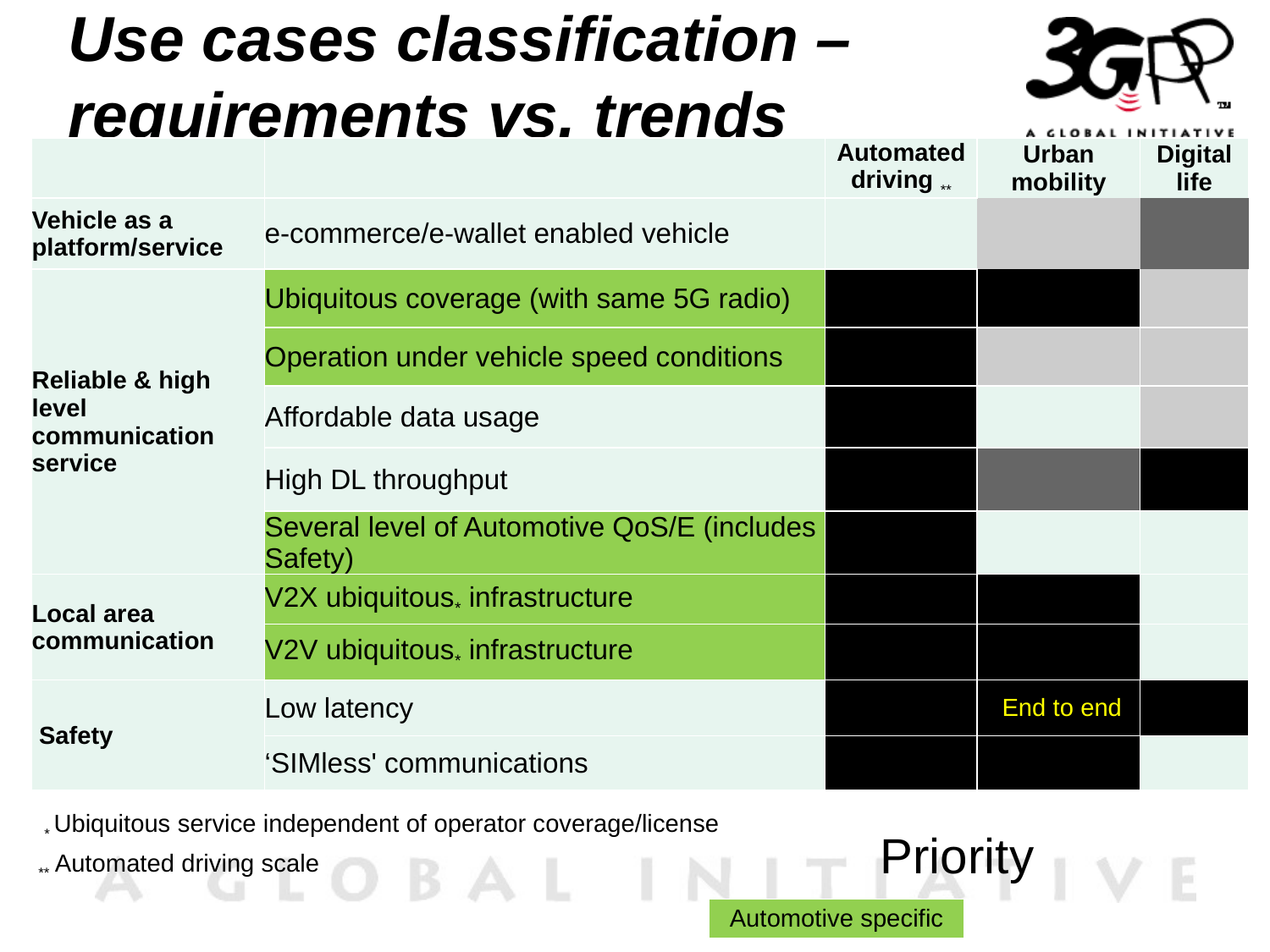

# Use cases classification – requirements vs. trends Detailed:
|  |  | Automated driving \*\* | Urban mobility | Digital life |
| --- | --- | --- | --- | --- |
| Vehicle as a platform/service | e-commerce/e-wallet enabled vehicle |  |  |  |
| Reliable & high level communication service | Ubiquitous coverage (with same 5G radio) |  |  |  |
|  | Operation under vehicle speed conditions |  |  |  |
|  | Affordable data usage |  |  |  |
|  | High DL throughput |  |  |  |
|  | Several level of Automotive QoS/E (includes Safety) |  |  |  |
| Local area communication | V2X ubiquitous\* infrastructure |  |  |  |
|  | V2V ubiquitous\* infrastructure |  |  |  |
| Safety | Low latency |  | End to end |  |
|  | ‘SIMless' communications |  |  |  |
* Ubiquitous service independent of operator coverage/license
Priority
** Automated driving scale
| Automotive specific |
| --- |